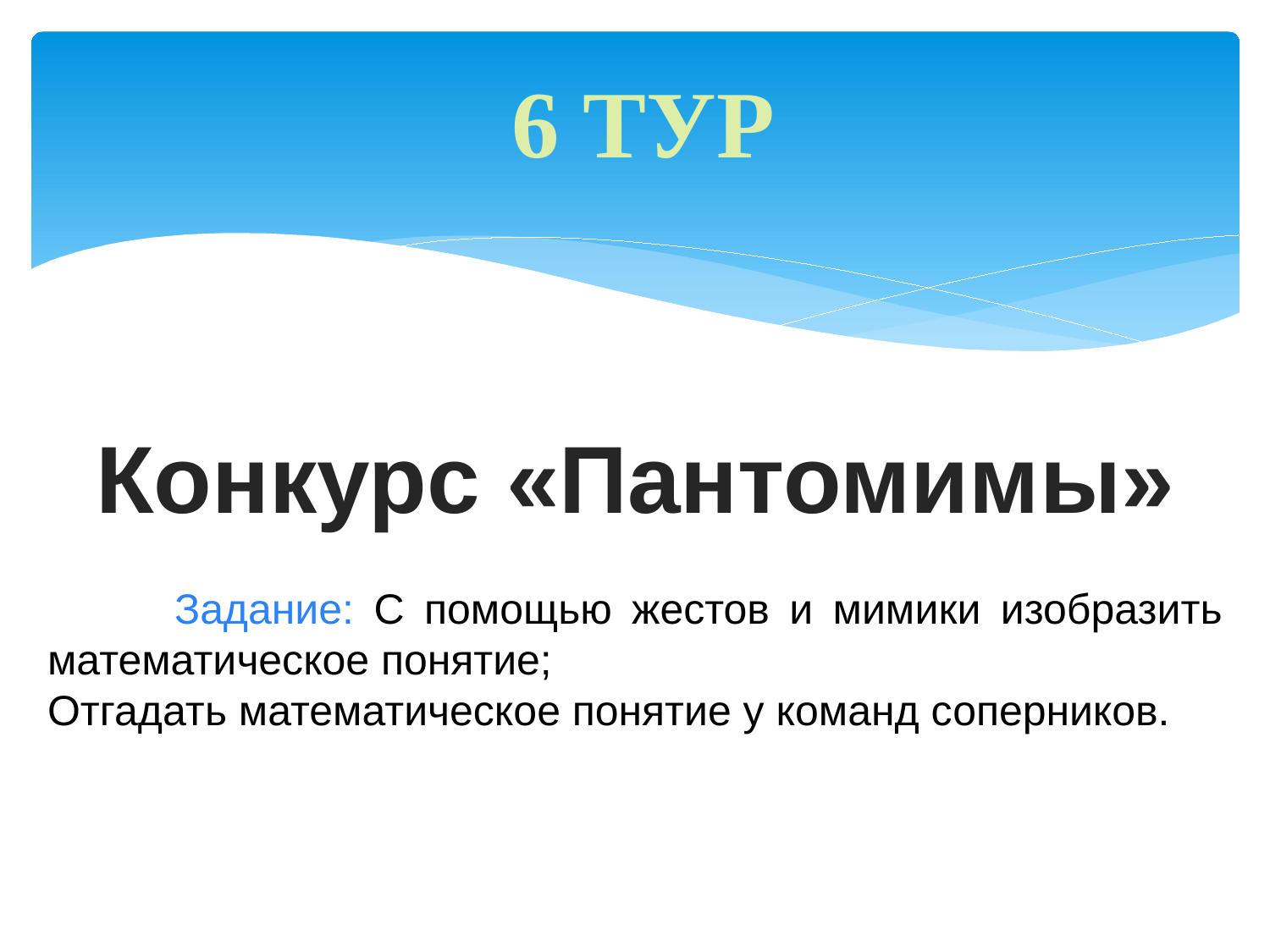

6 тур
Конкурс «Пантомимы»
	Задание: С помощью жестов и мимики изобразить математическое понятие;
Отгадать математическое понятие у команд соперников.